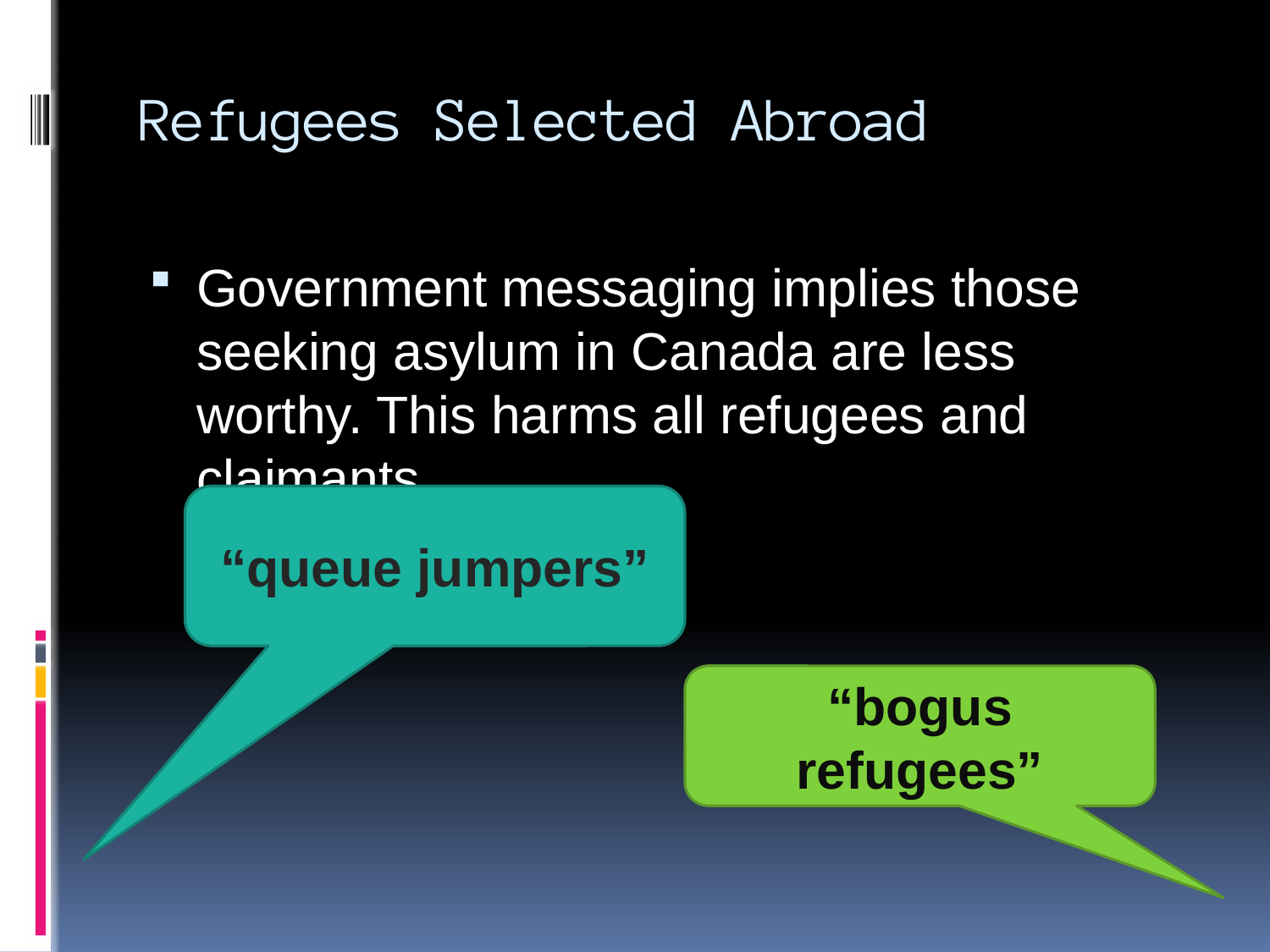

# Refugees Selected Abroad
Government messaging implies those seeking asylum in Canada are less worthy. This harms all refugees and claimants
“queue jumpers”
“bogus refugees”